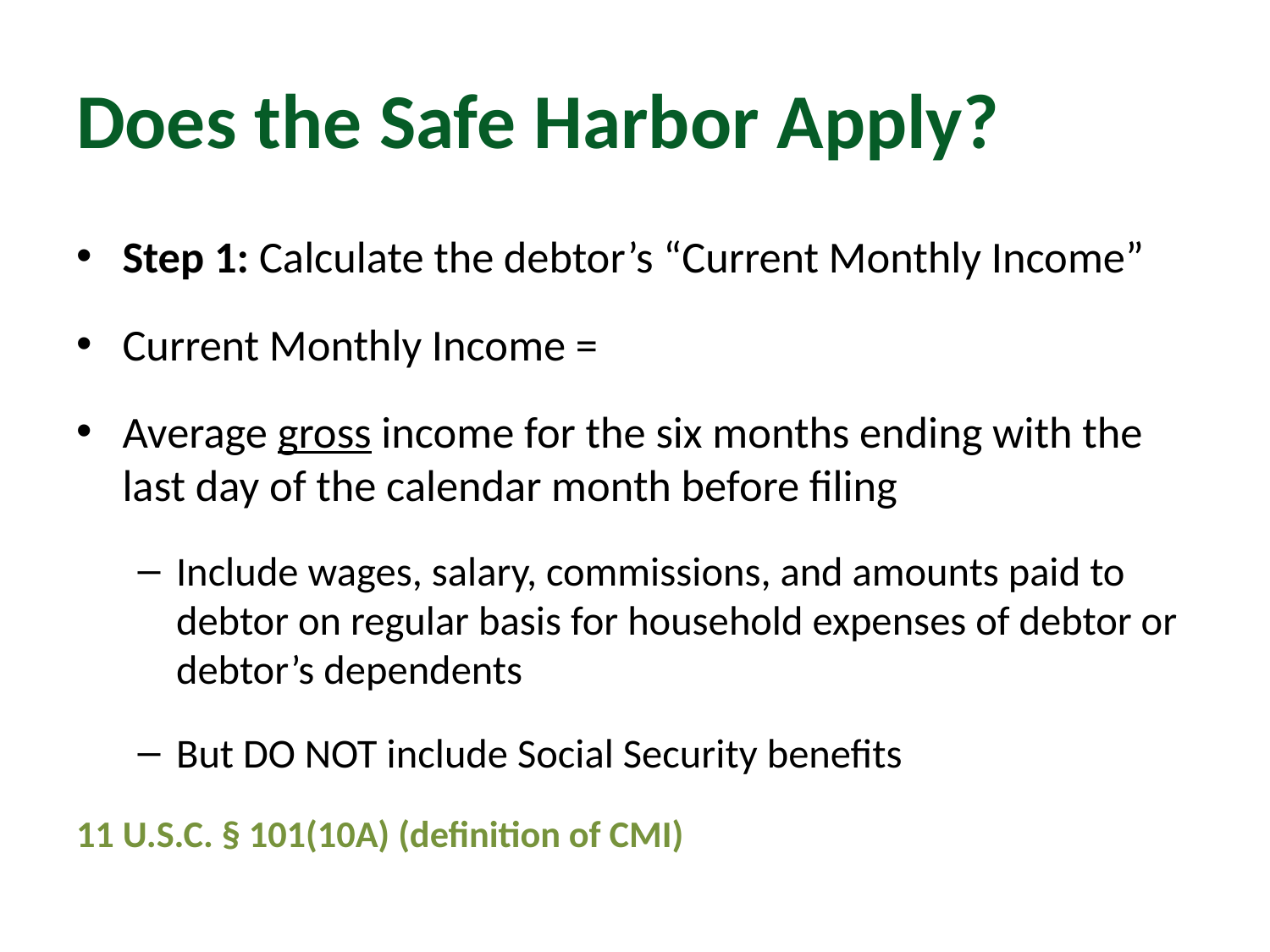

# Does the Safe Harbor Apply?
Step 1: Calculate the debtor’s “Current Monthly Income”
Current Monthly Income =
Average gross income for the six months ending with the last day of the calendar month before filing
Include wages, salary, commissions, and amounts paid to debtor on regular basis for household expenses of debtor or debtor’s dependents
But DO NOT include Social Security benefits
11 U.S.C. § 101(10A) (definition of CMI)